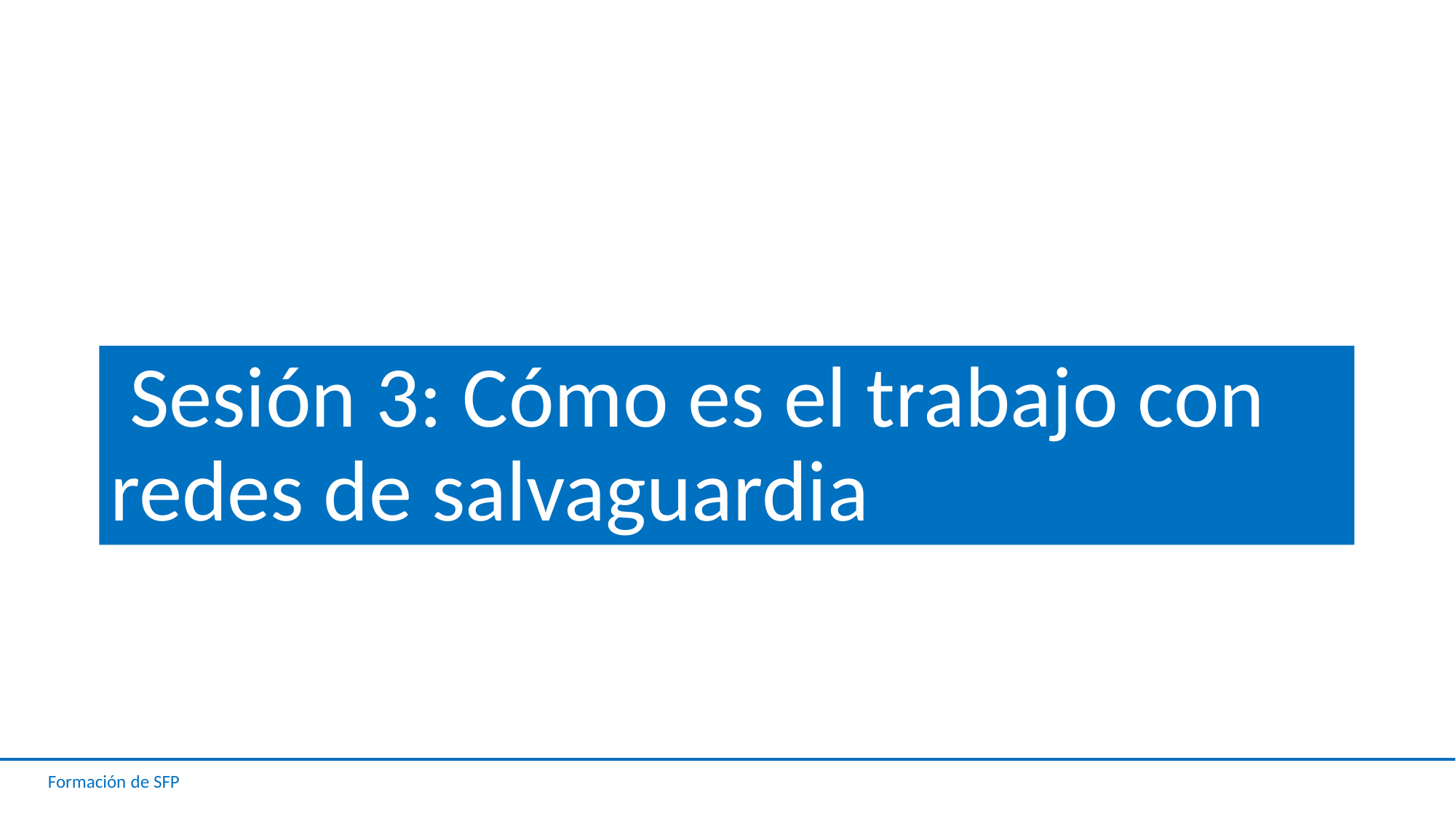

# Sesión 3: Cómo es el trabajo con redes de salvaguardia

Formación de SFP